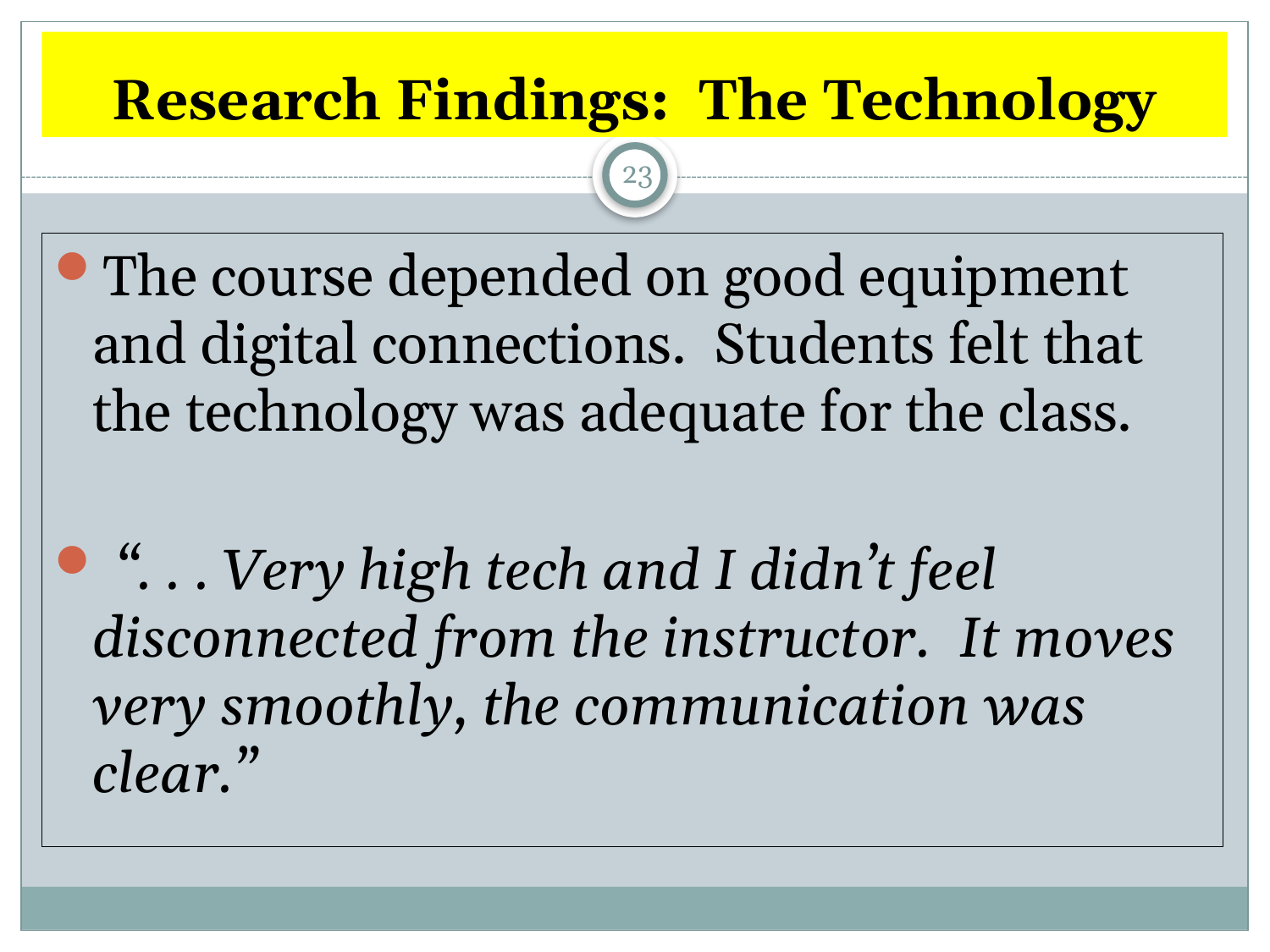

# Research Findings:  The Technology
23
The course depended on good equipment and digital connections.  Students felt that the technology was adequate for the class.

 “. . . Very high tech and I didn’t feel disconnected from the instructor.  It moves very smoothly, the communication was clear.”